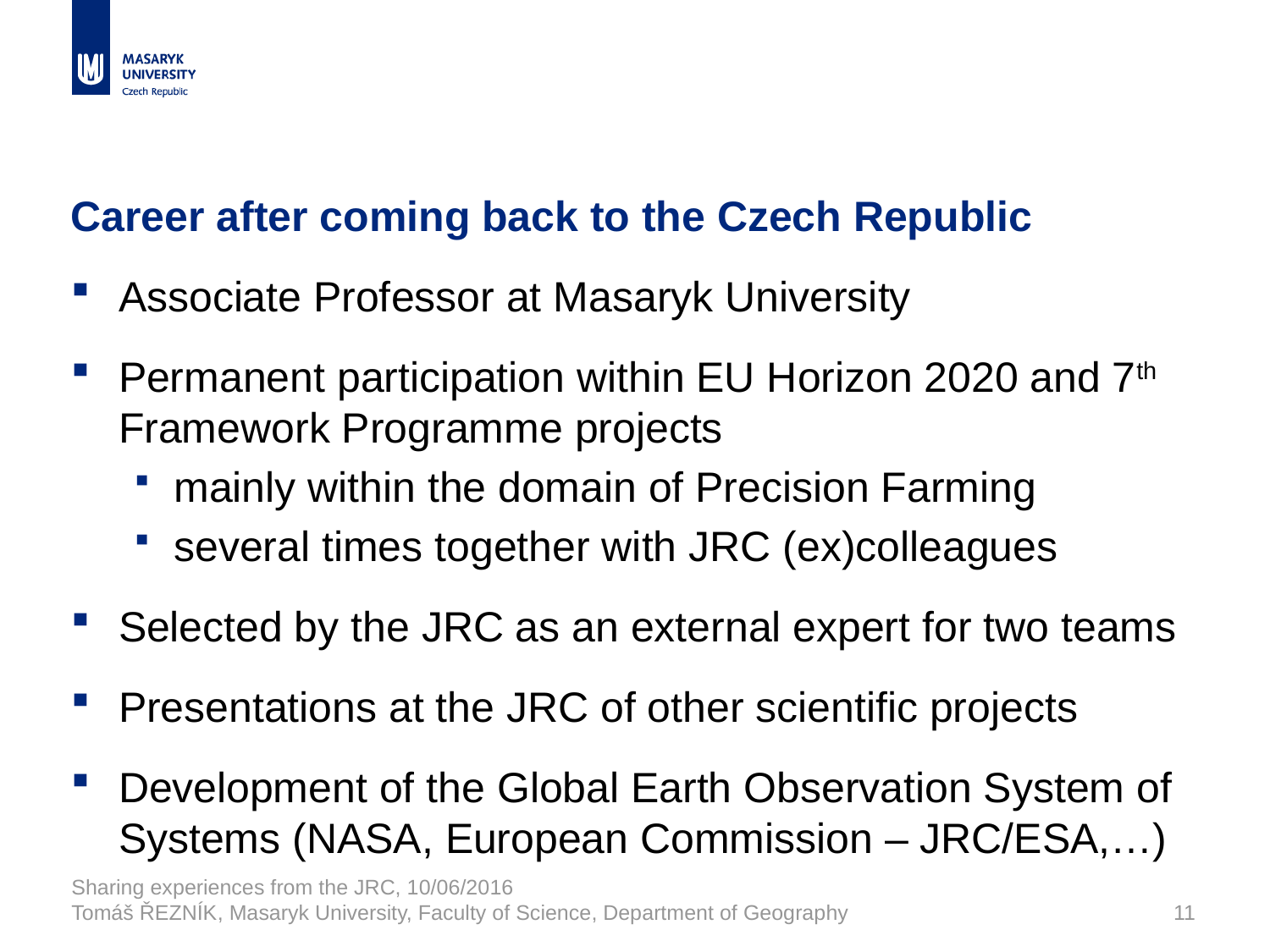

# Career after coming back to the Czech Republic
Associate Professor at Masaryk University
Permanent participation within EU Horizon 2020 and 7th Framework Programme projects
mainly within the domain of Precision Farming
several times together with JRC (ex)colleagues
Selected by the JRC as an external expert for two teams
Presentations at the JRC of other scientific projects
Development of the Global Earth Observation System of Systems (NASA, European Commission – JRC/ESA,…)
Sharing experiences from the JRC, 10/06/2016
Tomáš ŘEZNÍK, Masaryk University, Faculty of Science, Department of Geography
11